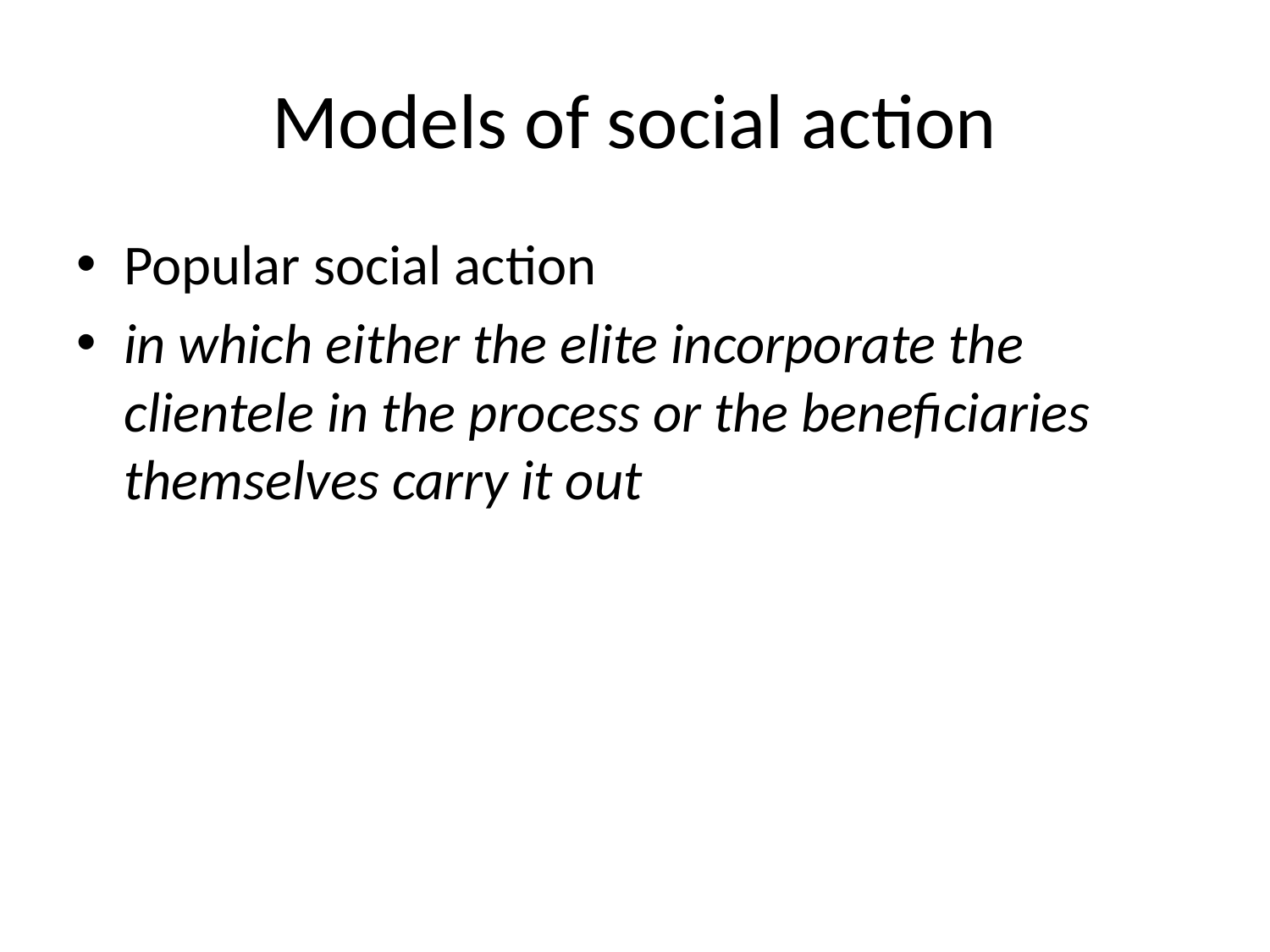

# Models of social action
Popular social action
in which either the elite incorporate the clientele in the process or the beneficiaries themselves carry it out